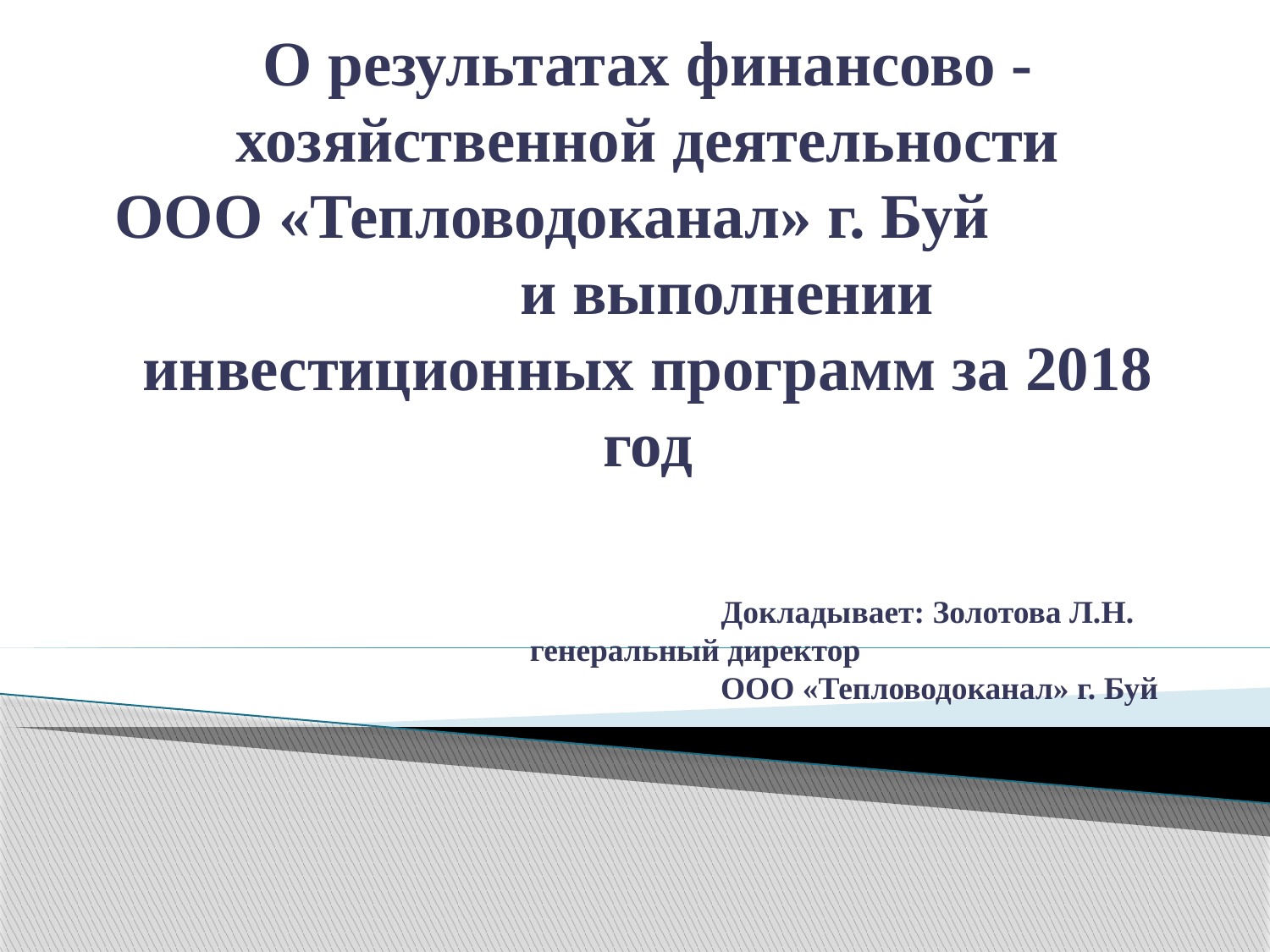

# О результатах финансово - хозяйственной деятельности ООО «Тепловодоканал» г. Буй                       и выполнении инвестиционных программ за 2018 год
Докладывает: Золотова Л.Н.    генеральный директор                                         ООО «Тепловодоканал» г. Буй